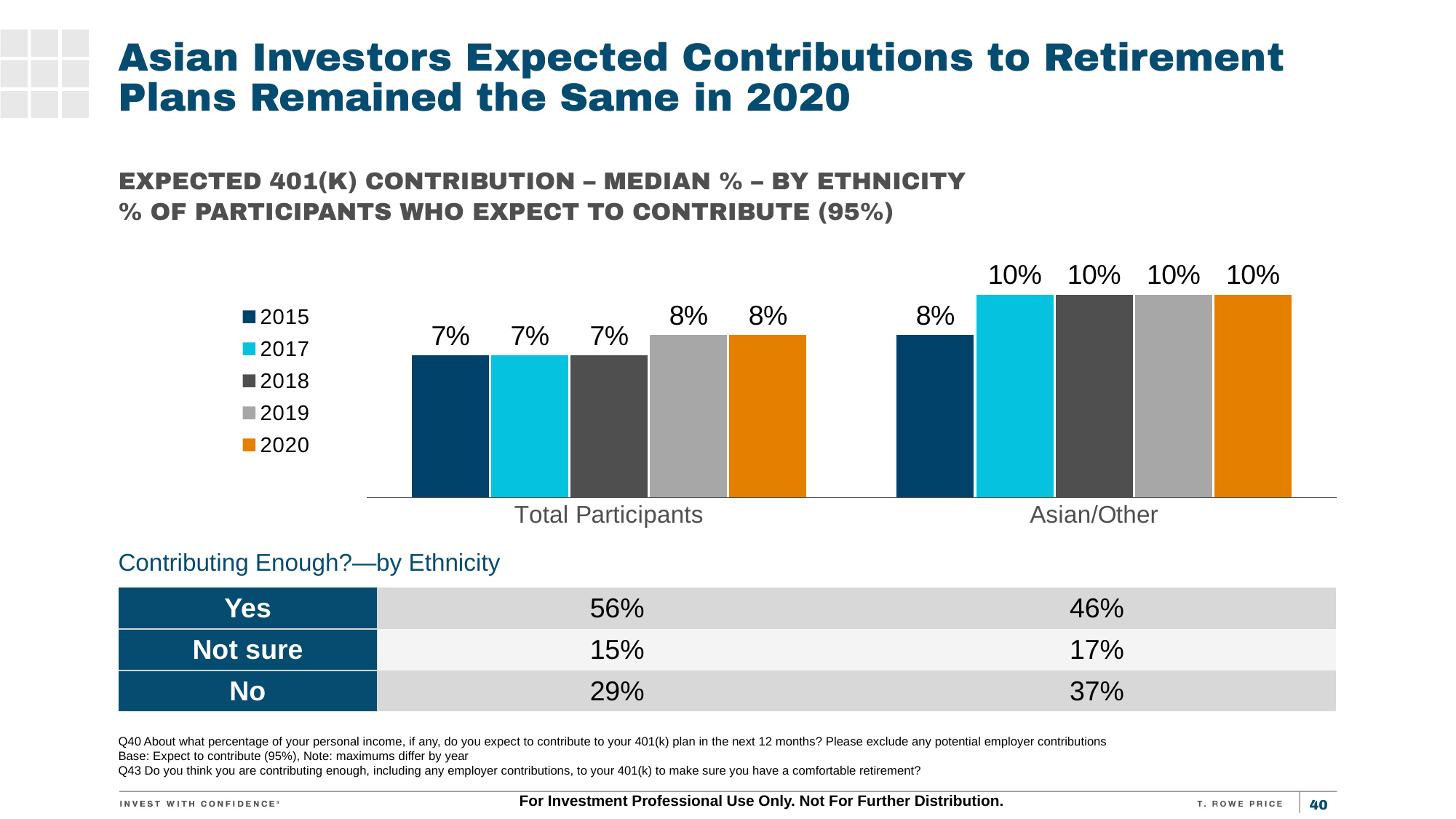

# Asian Investors Expected Contributions to Retirement Plans Remained the Same in 2020
Expected 401(k) Contribution – Median % – by Ethnicity
% of Participants who expect to contribute (95%)

### Chart

| Category | 2015 | 2017 | 2018 | 2019 | 2020 |
|---|---|---|---|---|---|
| Total Participants | 0.07 | 0.07 | 0.07 | 0.08 | 0.08 |
| Asian/Other | 0.08 | 0.1 | 0.1 | 0.1 | 0.1 |
Contributing Enough?—by Ethnicity
| Yes | 56% | 46% |
| --- | --- | --- |
| Not sure | 15% | 17% |
| No | 29% | 37% |
Q40 About what percentage of your personal income, if any, do you expect to contribute to your 401(k) plan in the next 12 months? Please exclude any potential employer contributions
Base: Expect to contribute (95%), Note: maximums differ by year
Q43 Do you think you are contributing enough, including any employer contributions, to your 401(k) to make sure you have a comfortable retirement?